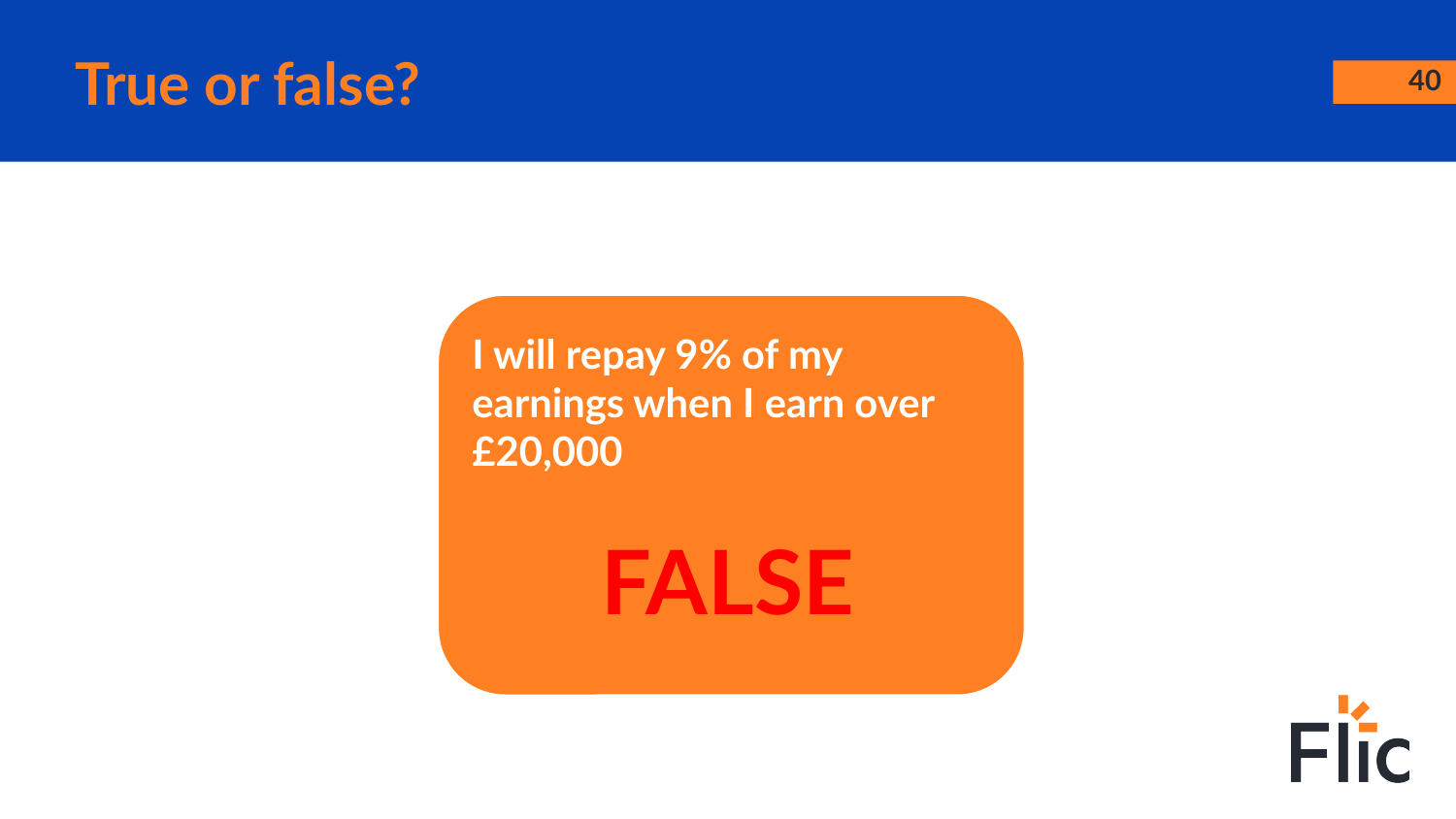

# True or false?

40
I will repay 9% of my earnings when I earn over £20,000
FALSE